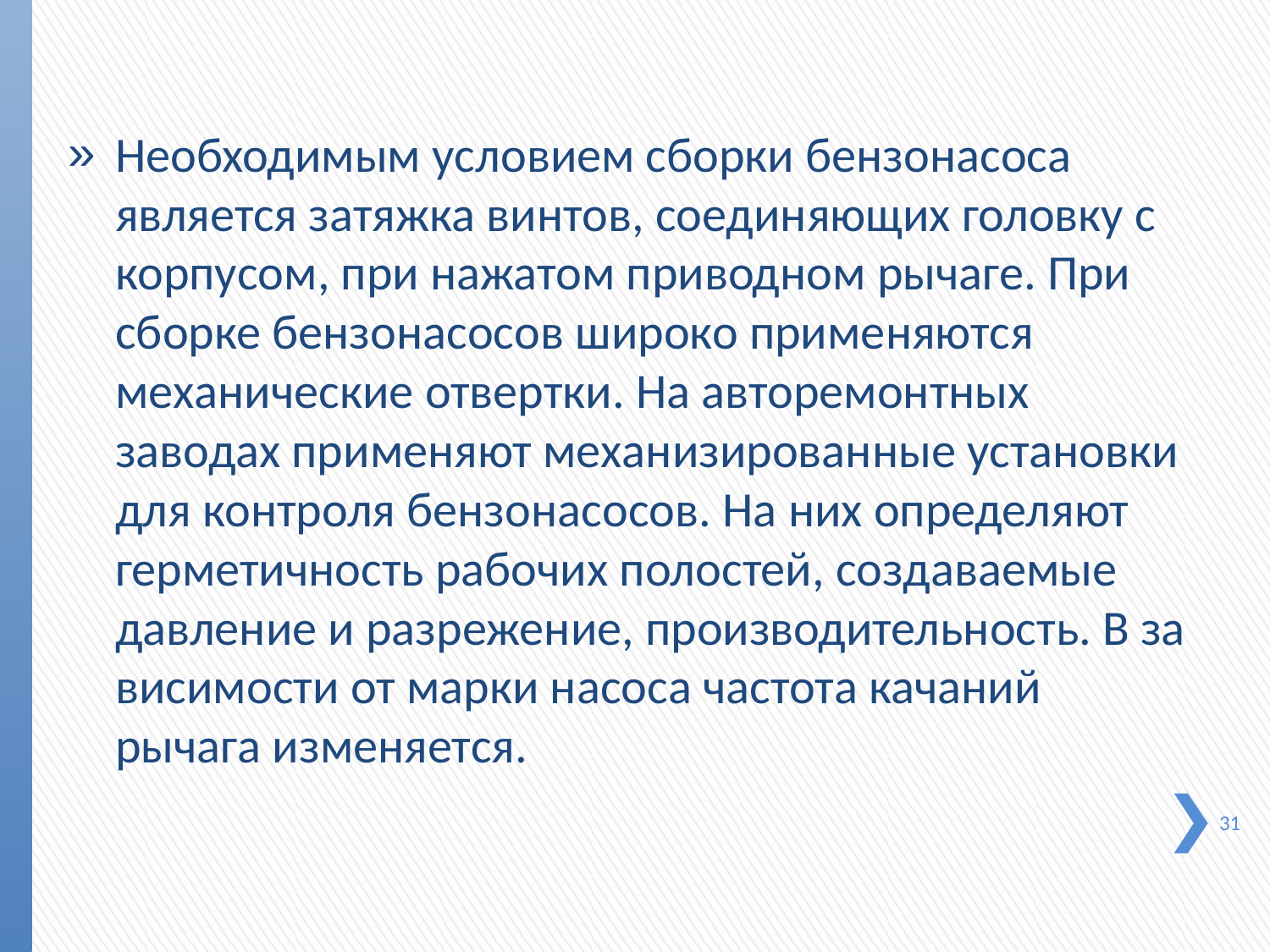

Необходимым условием сборки бензонасоса является за­тяжка винтов, соединяющих головку с корпусом, при нажатом приводном рычаге. При сборке бензонасосов широко приме­няются механические отвертки. На авторемонтных заводах применяют механизированные установки для контроля бензо­насосов. На них определяют герметичность рабочих полостей, создаваемые давление и разрежение, производительность. В за­висимости от марки насоса частота качаний рычага изменяется.
31